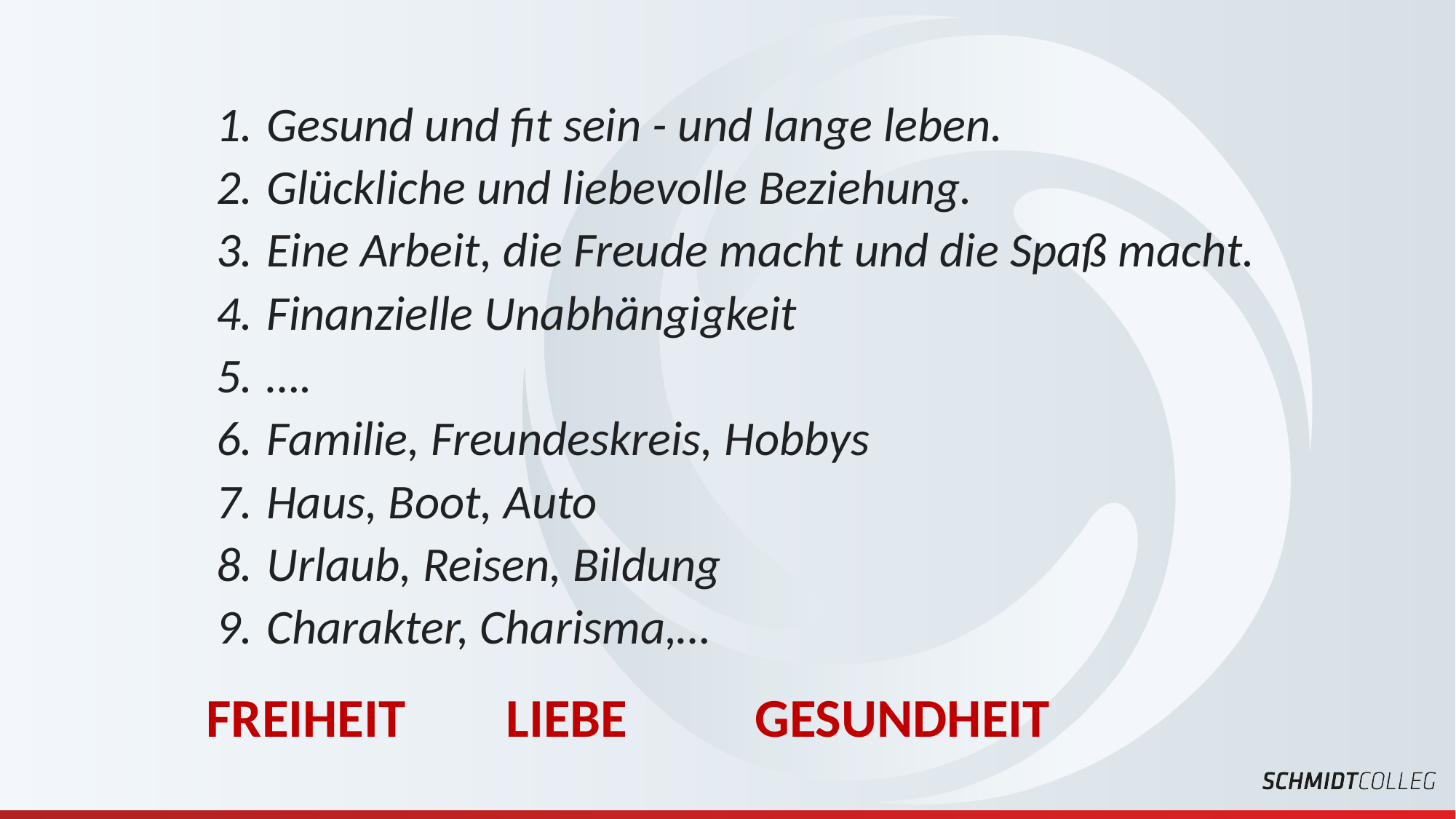

Gesund und fit sein - und lange leben.
Glückliche und liebevolle Beziehung.
Eine Arbeit, die Freude macht und die Spaß macht.
Finanzielle Unabhängigkeit
….
Familie, Freundeskreis, Hobbys
Haus, Boot, Auto
Urlaub, Reisen, Bildung
Charakter, Charisma,…
FREIHEIT
LIEBE
GESUNDHEIT